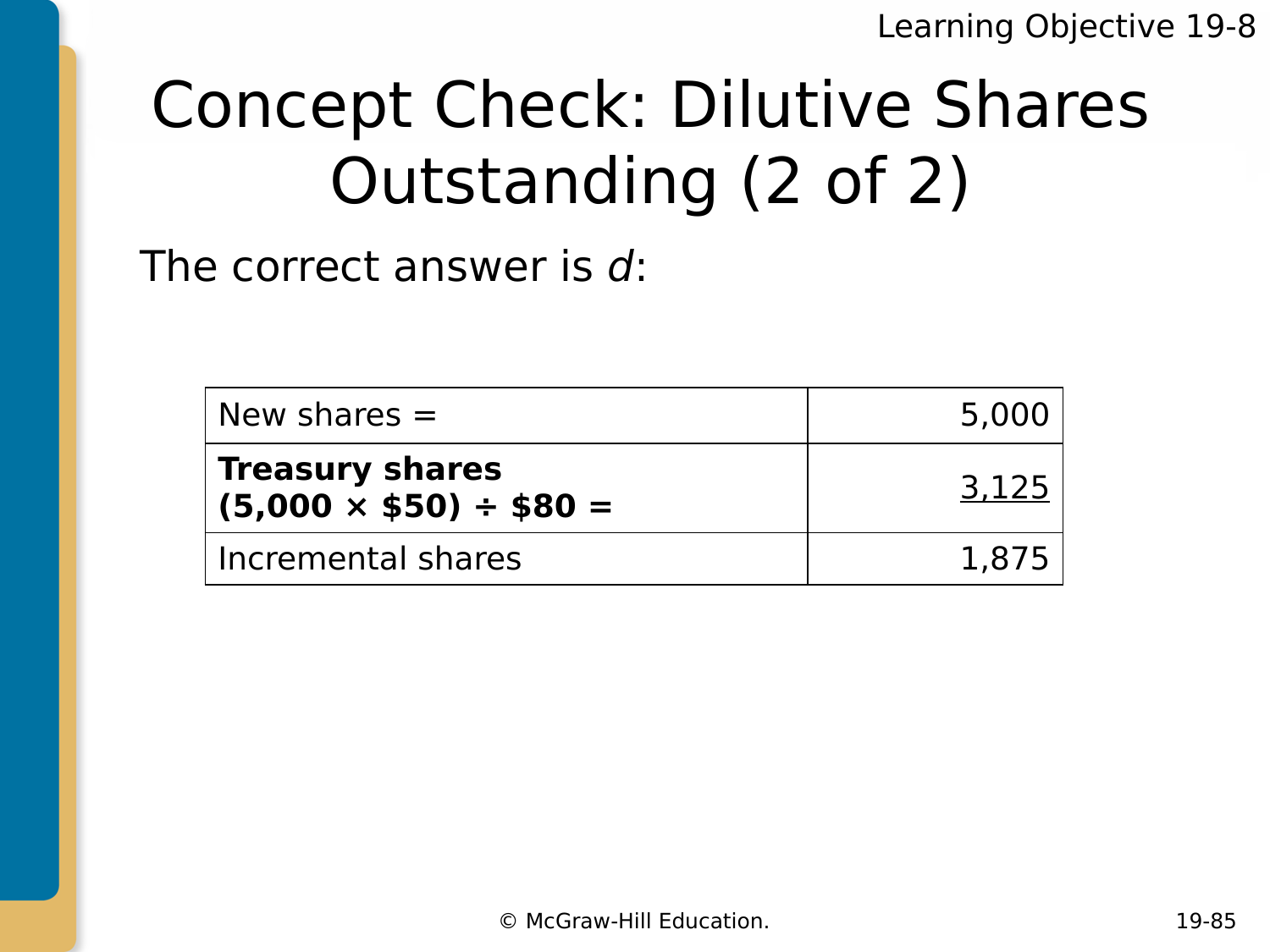

Learning Objective 19-8
# Concept Check: Dilutive Shares Outstanding (2 of 2)
The correct answer is d:
| New shares = | 5,000 |
| --- | --- |
| Treasury shares (5,000 × $50) ÷ $80 = | 3,125 |
| Incremental shares | 1,875 |